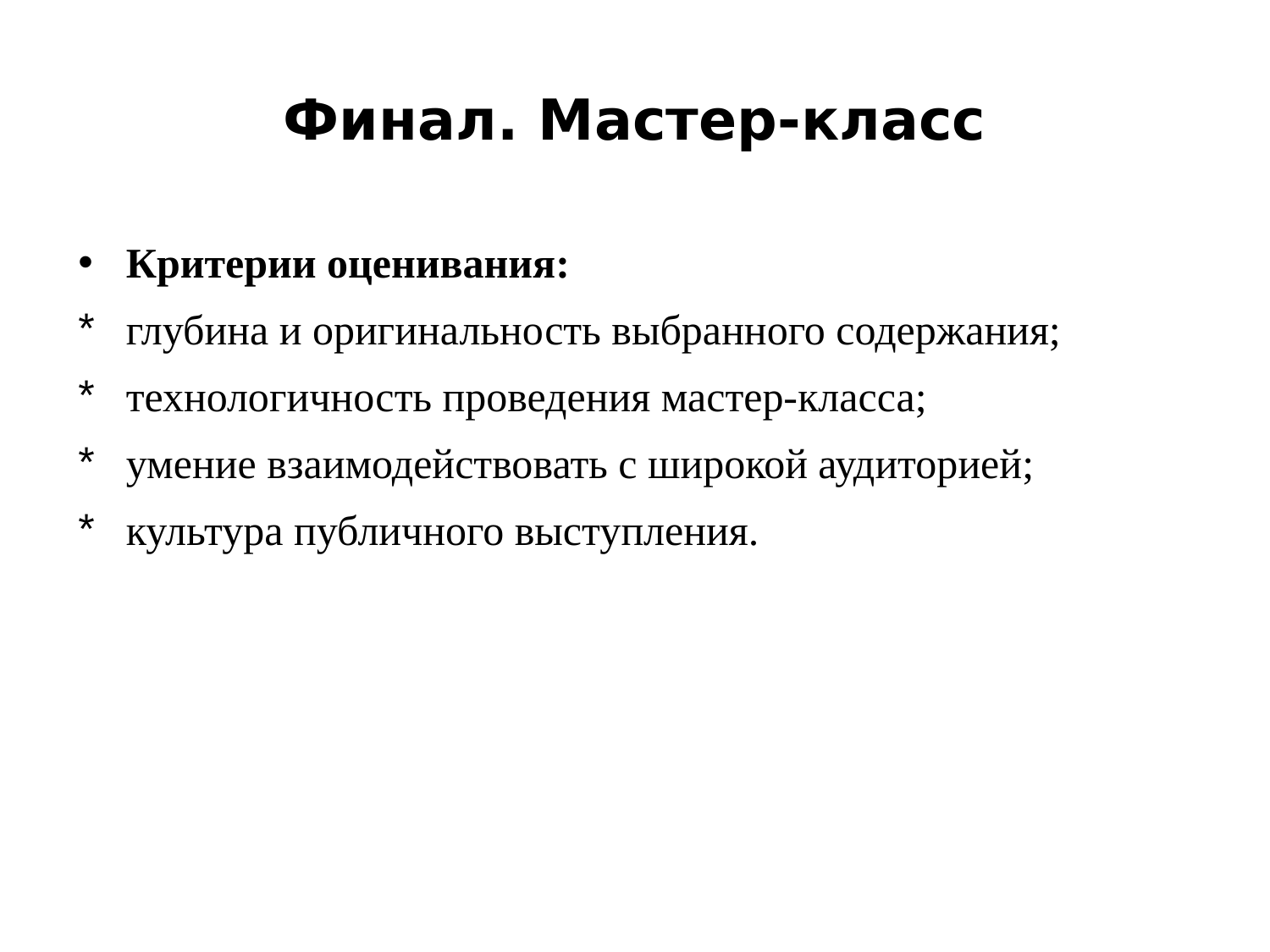

# Финал. Мастер-класс
Критерии оценивания:
глубина и оригинальность выбранного содержания;
технологичность проведения мастер-класса;
умение взаимодействовать с широкой аудиторией;
культура публичного выступления.